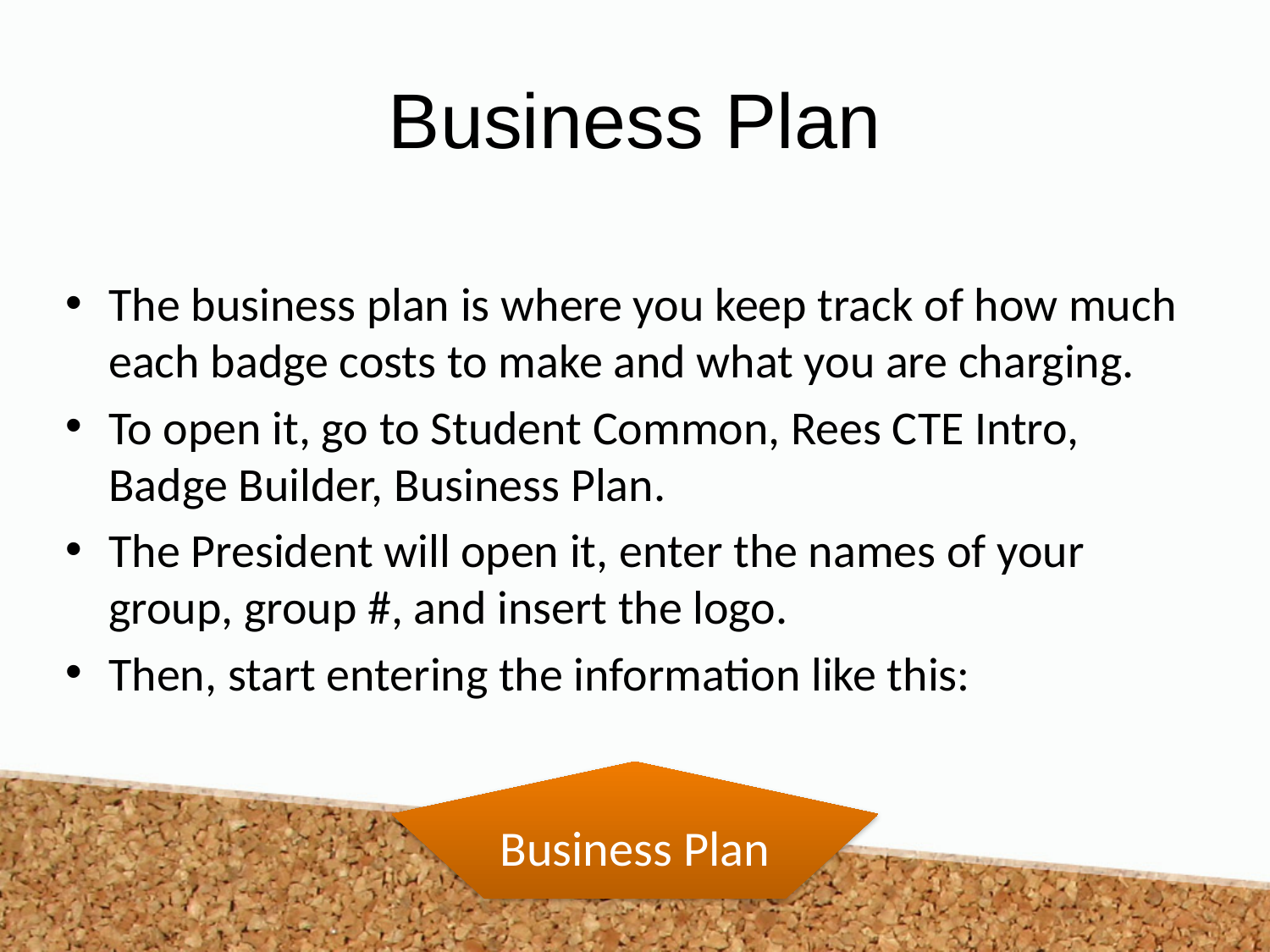

# Business Plan

The business plan is where you keep track of how much each badge costs to make and what you are charging.
To open it, go to Student Common, Rees CTE Intro, Badge Builder, Business Plan.
The President will open it, enter the names of your group, group #, and insert the logo.
Then, start entering the information like this:
Business Plan